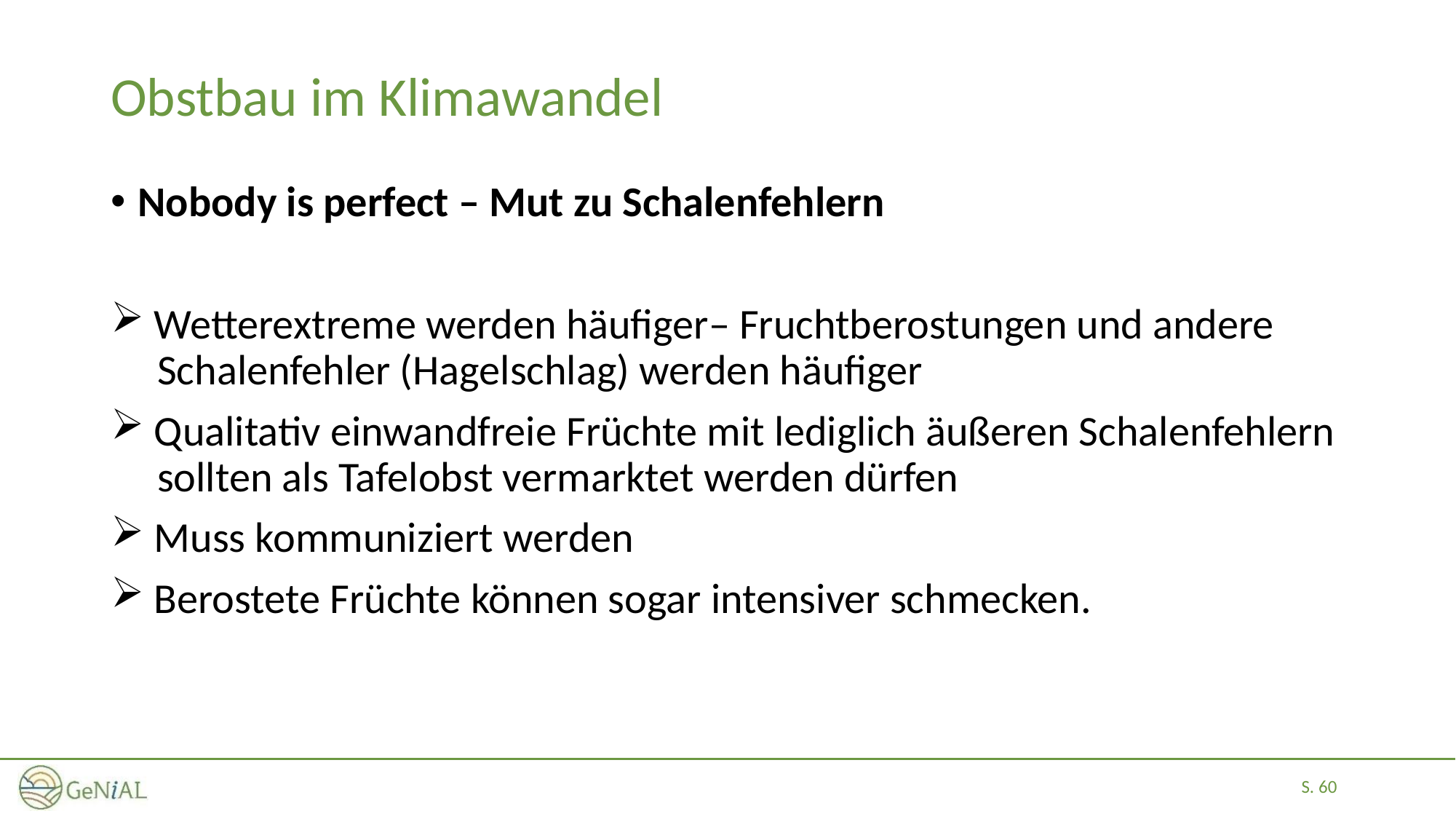

# Obstbau im Klimawandel
Nobody is perfect – Mut zu Schalenfehlern

 Wetterextreme werden häufiger– Fruchtberostungen und andere
  Schalenfehler (Hagelschlag) werden häufiger
 Qualitativ einwandfreie Früchte mit lediglich äußeren Schalenfehlern
  sollten als Tafelobst vermarktet werden dürfen
 Muss kommuniziert werden
 Berostete Früchte können sogar intensiver schmecken.